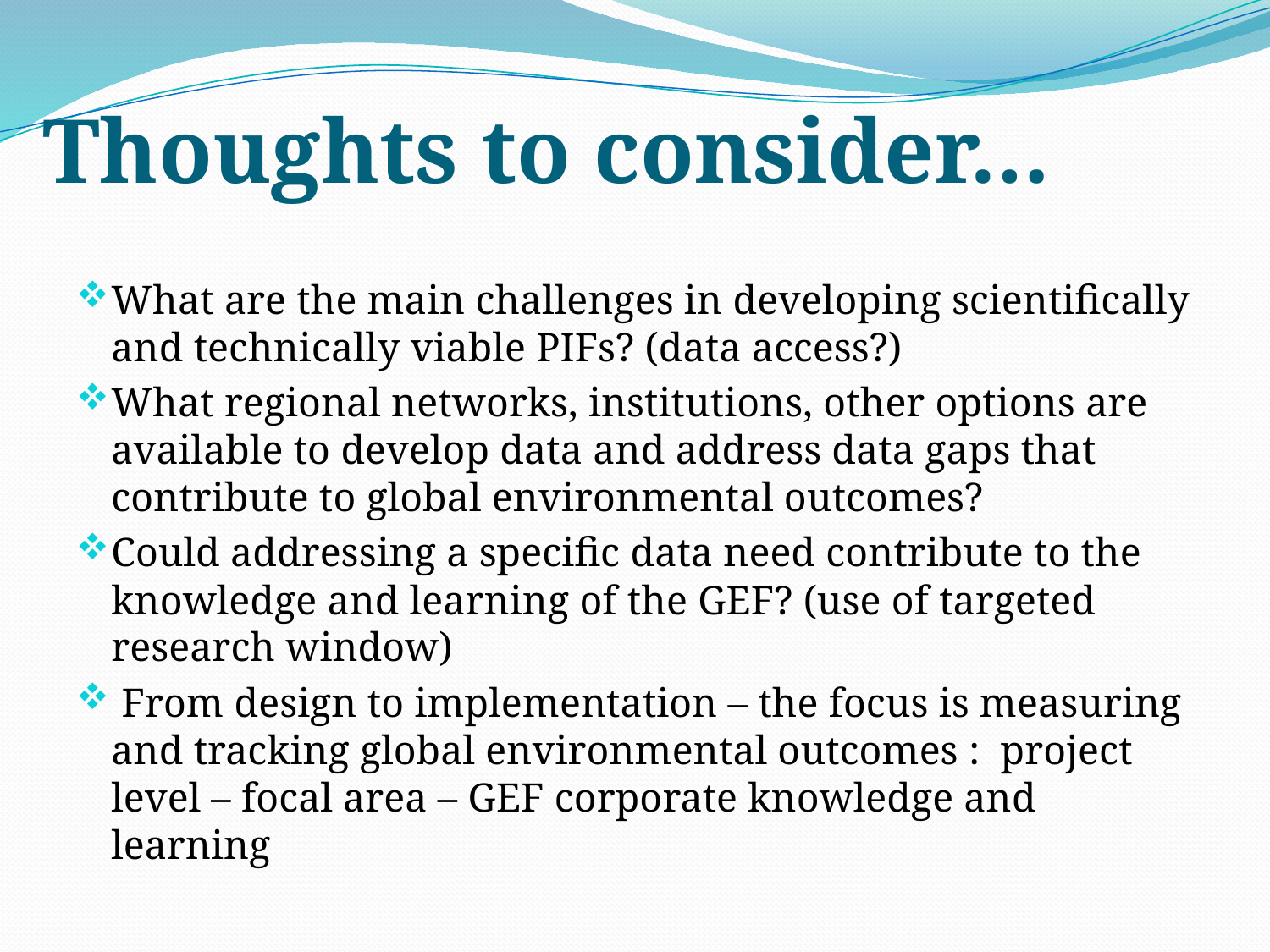

# Thoughts to consider…
What are the main challenges in developing scientifically and technically viable PIFs? (data access?)
What regional networks, institutions, other options are available to develop data and address data gaps that contribute to global environmental outcomes?
Could addressing a specific data need contribute to the knowledge and learning of the GEF? (use of targeted research window)
 From design to implementation – the focus is measuring and tracking global environmental outcomes :  project level – focal area – GEF corporate knowledge and learning